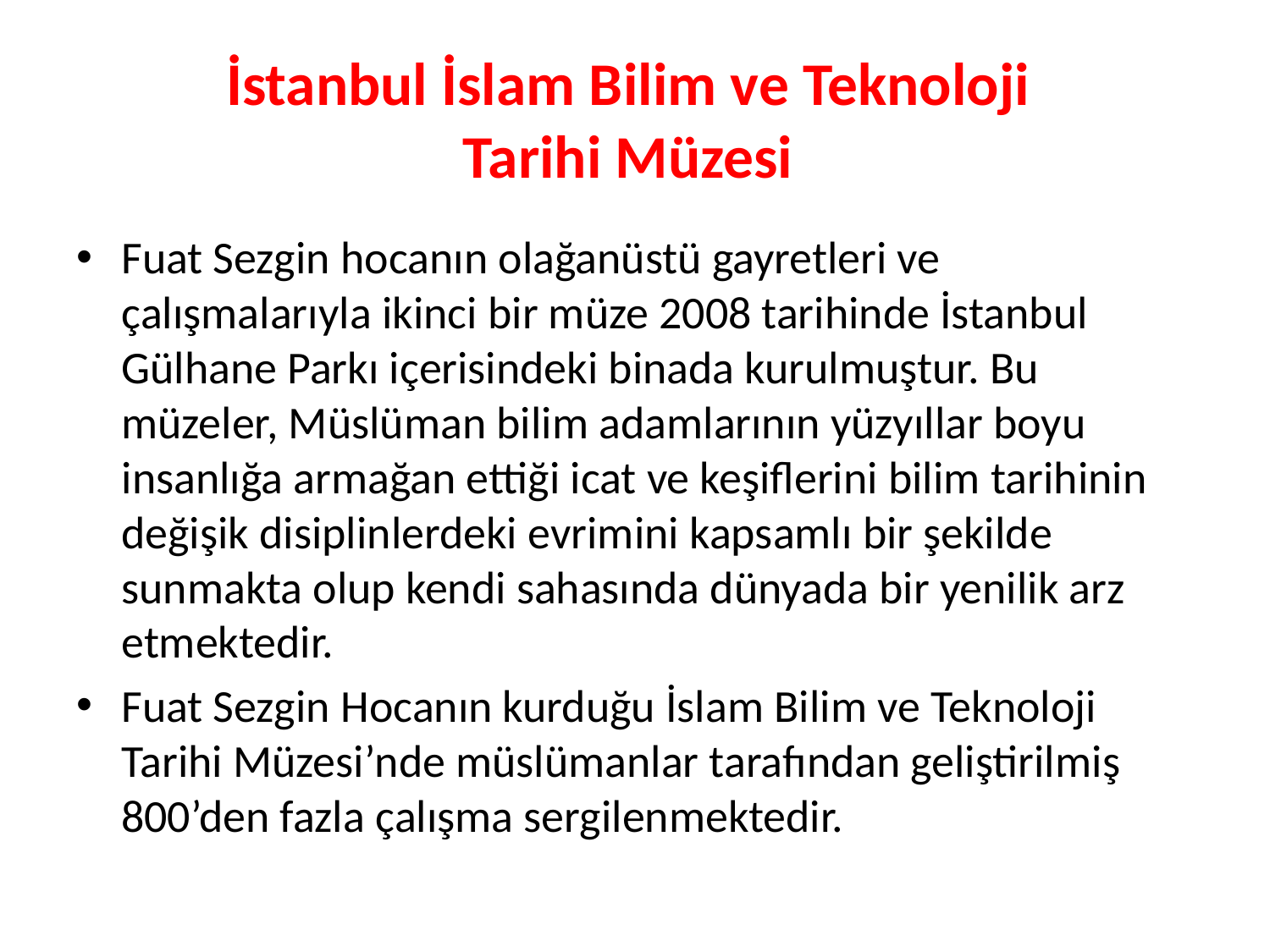

# İstanbul İslam Bilim ve Teknoloji Tarihi Müzesi
Fuat Sezgin hocanın olağanüstü gayretleri ve çalışmalarıyla ikinci bir müze 2008 tarihinde İstanbul Gülhane Parkı içerisindeki binada kurulmuştur. Bu müzeler, Müslüman bilim adamlarının yüzyıllar boyu insanlığa armağan ettiği icat ve keşiflerini bilim tarihinin değişik disiplinlerdeki evrimini kapsamlı bir şekilde sunmakta olup kendi sahasında dünyada bir yenilik arz etmektedir.
Fuat Sezgin Hocanın kurduğu İslam Bilim ve Teknoloji Tarihi Müzesi’nde müslümanlar tarafından geliştirilmiş 800’den fazla çalışma sergilenmektedir.